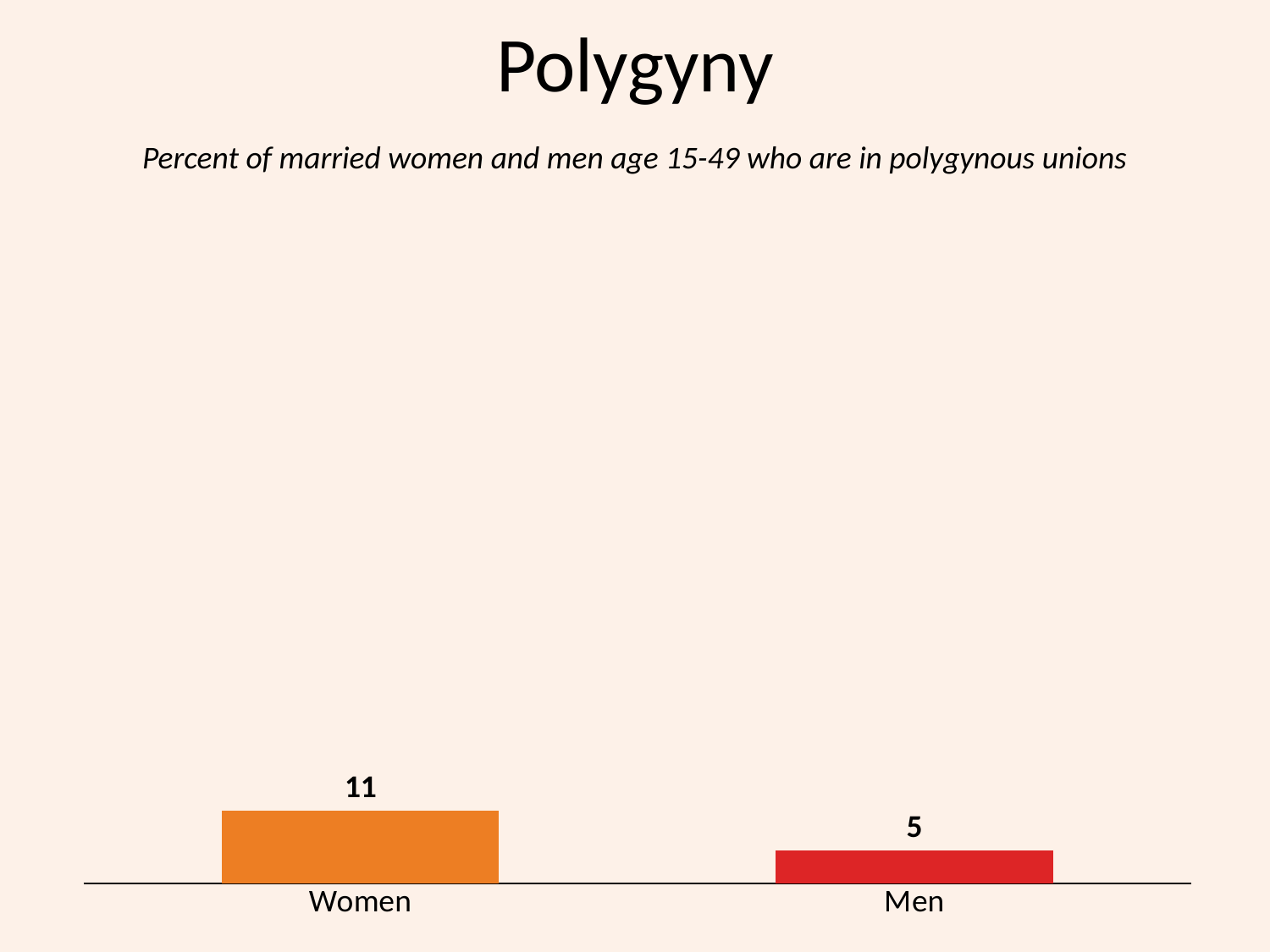

# Polygyny
Percent of married women and men age 15-49 who are in polygynous unions

### Chart

| Category | Series 1 |
|---|---|
| Women | 11.0 |
| Men | 5.0 |